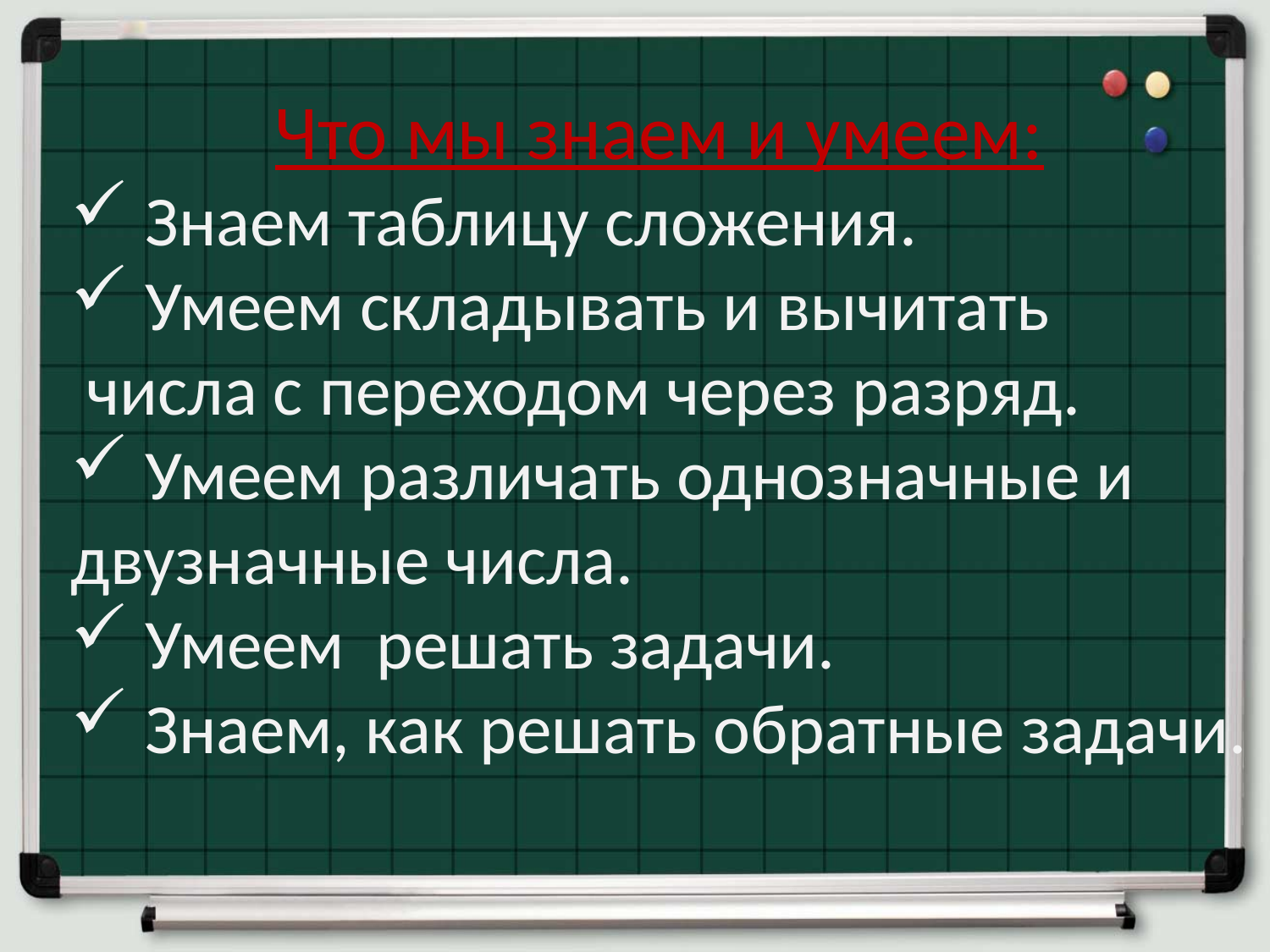

Что мы знаем и умеем:
 Знаем таблицу сложения.
 Умеем складывать и вычитать
 числа с переходом через разряд.
 Умеем различать однозначные и
двузначные числа.
 Умеем  решать задачи.
 Знаем, как решать обратные задачи.